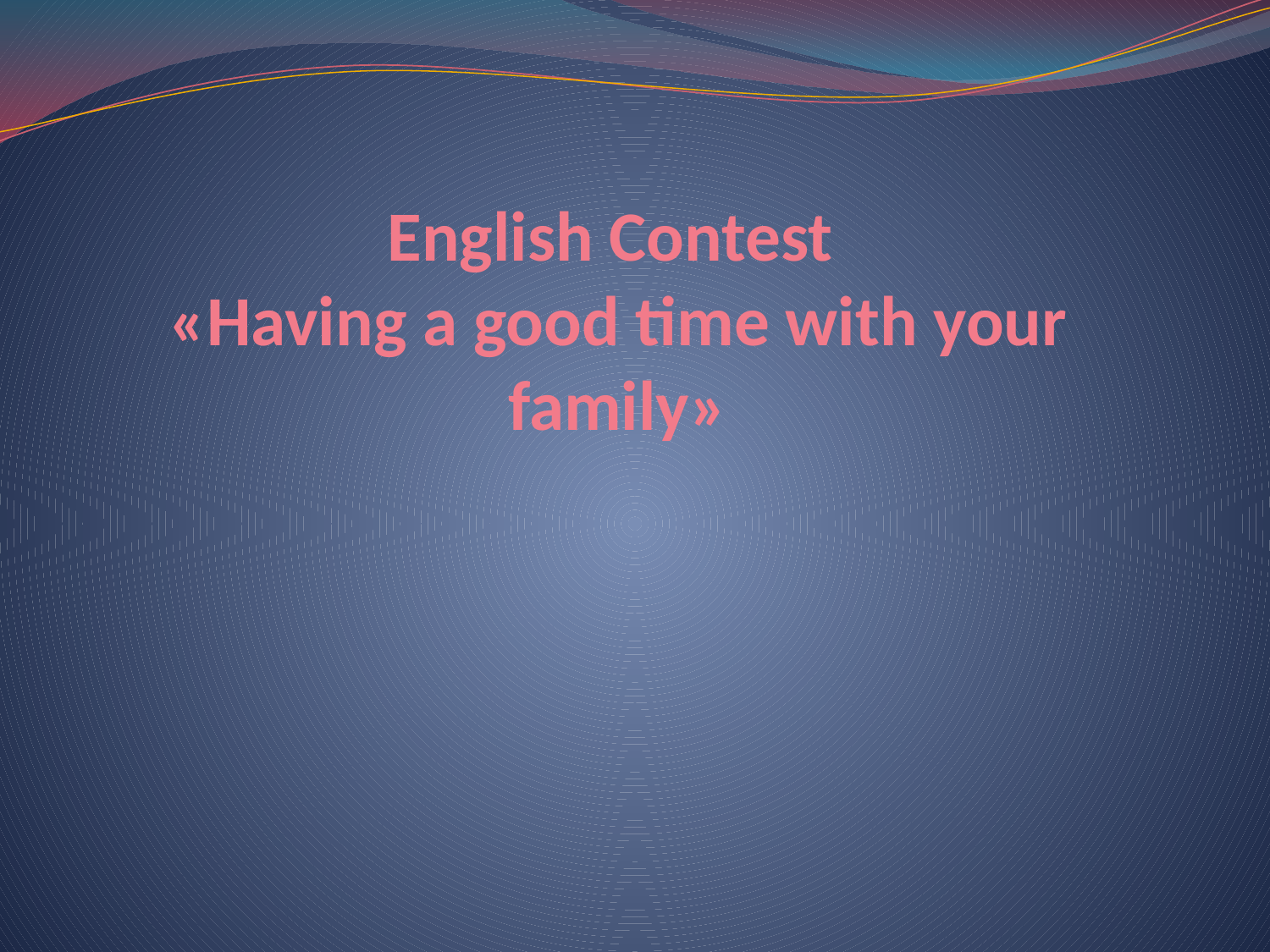

# English Contest «Having a good time with your family»